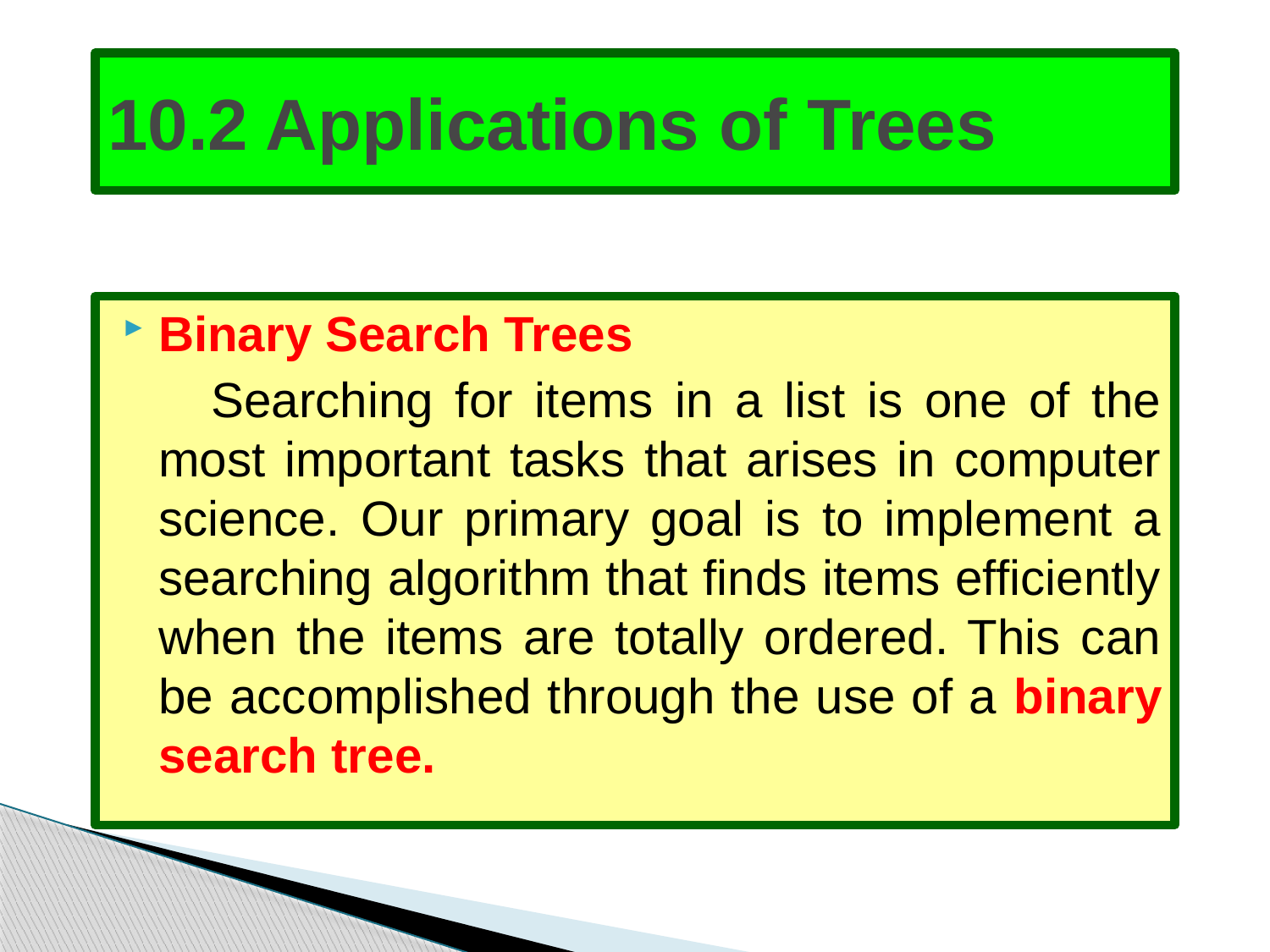

# 10.2 Applications of Trees
Binary Search Trees
    Searching for items in a list is one of the most important tasks that arises in computer science. Our primary goal is to implement a searching algorithm that finds items efficiently when the items are totally ordered. This can be accomplished through the use of a binary search tree.